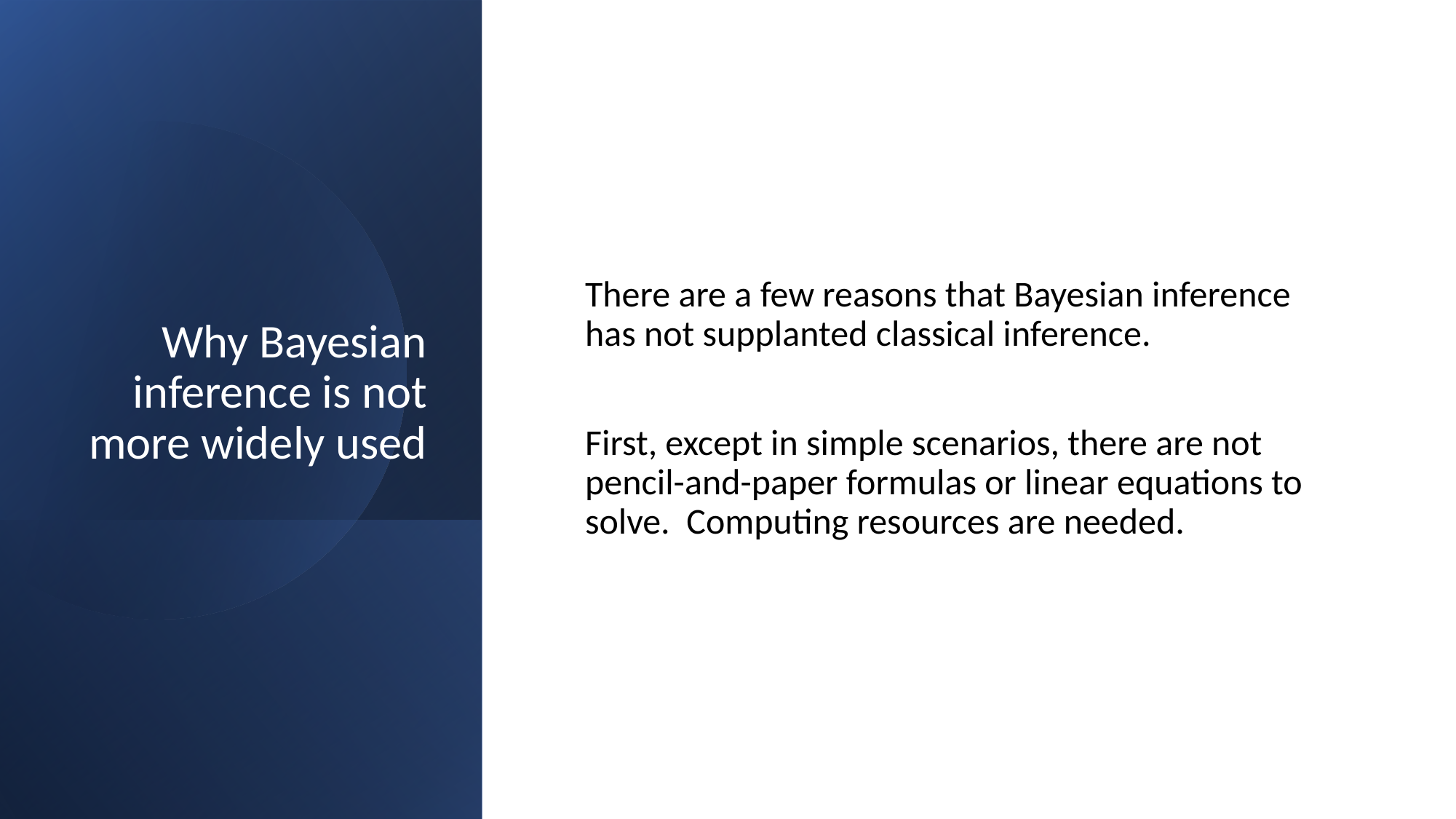

# Why Bayesian inference is not more widely used
There are a few reasons that Bayesian inference has not supplanted classical inference.

First, except in simple scenarios, there are not pencil-and-paper formulas or linear equations to solve.  Computing resources are needed.